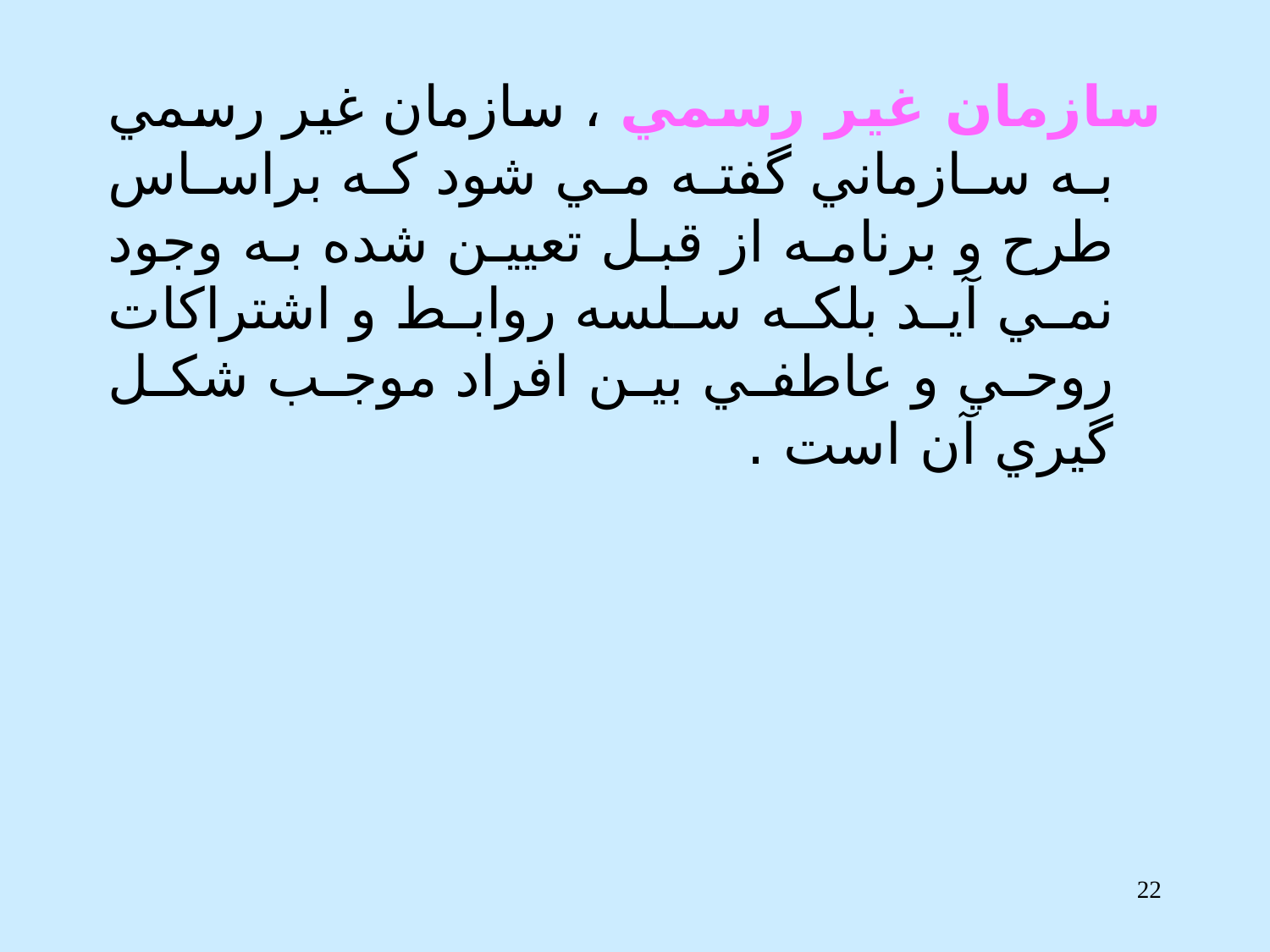

سازمان غير رسمي ، سازمان غير رسمي به سازماني گفته مي شود كه براساس طرح و برنامه از قبل تعيين شده به وجود نمي آيد بلكه سلسه روابط و اشتراكات روحي و عاطفي بين افراد موجب شكل گيري آن است .

22